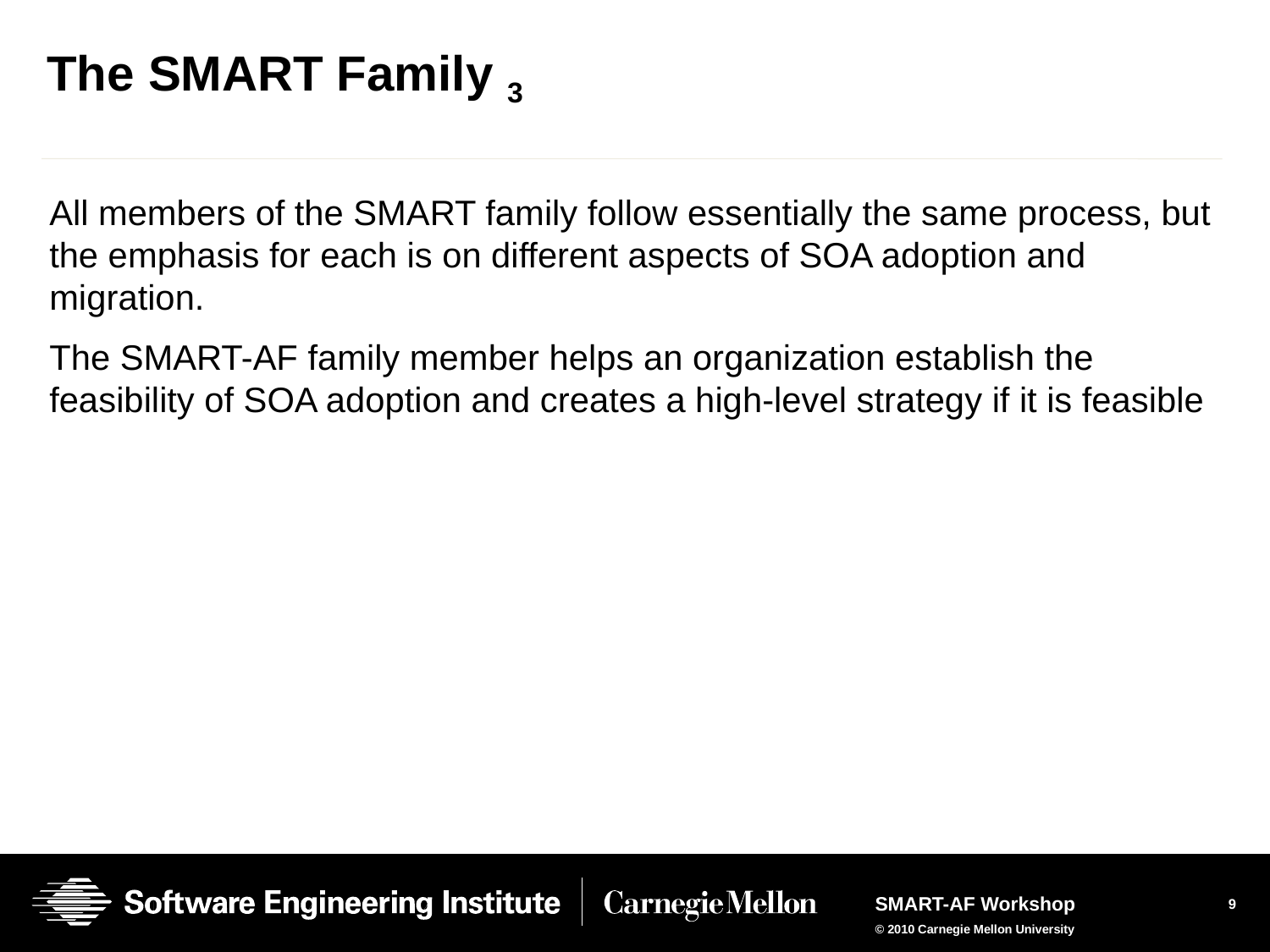

# The SMART Family 3
All members of the SMART family follow essentially the same process, but the emphasis for each is on different aspects of SOA adoption and migration.
The SMART-AF family member helps an organization establish the feasibility of SOA adoption and creates a high-level strategy if it is feasible